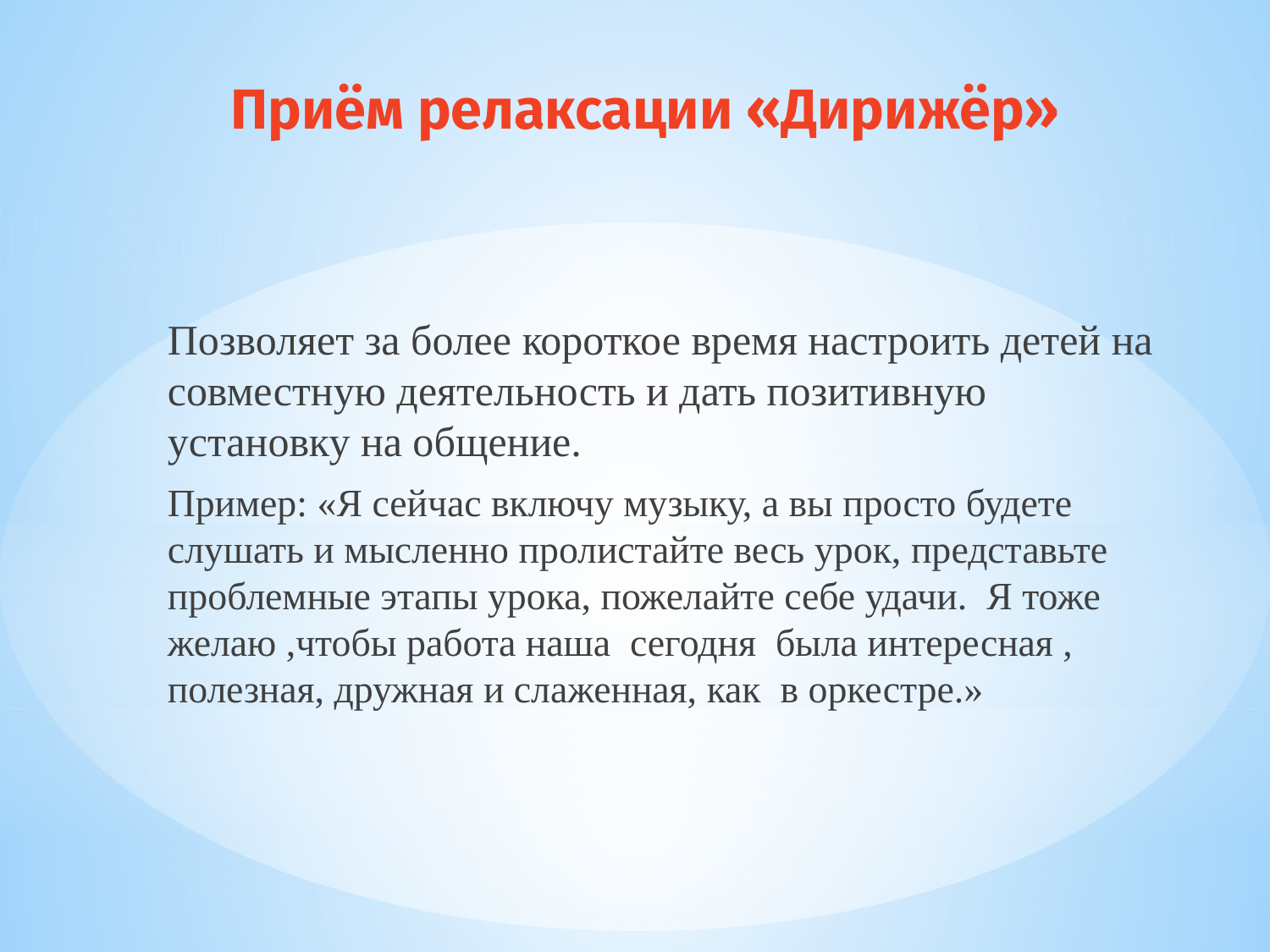

# Приём релаксации «Дирижёр»
Позволяет за более короткое время настроить детей на совместную деятельность и дать позитивную установку на общение.
Пример: «Я сейчас включу музыку, а вы просто будете слушать и мысленно пролистайте весь урок, представьте проблемные этапы урока, пожелайте себе удачи.  Я тоже желаю ,чтобы работа наша  сегодня  была интересная , полезная, дружная и слаженная, как  в оркестре.»